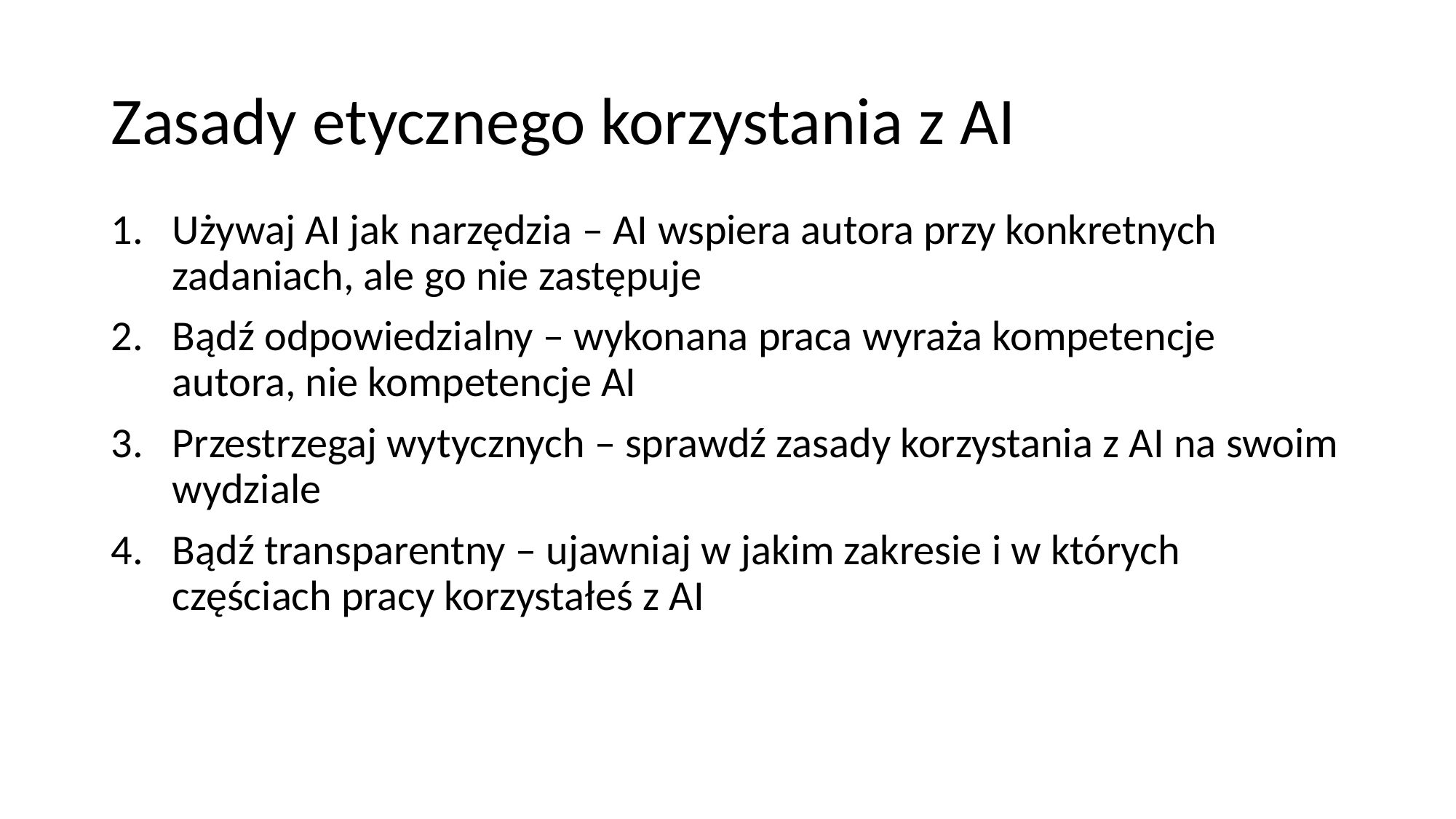

# Zasady etycznego korzystania z AI
Używaj AI jak narzędzia – AI wspiera autora przy konkretnych zadaniach, ale go nie zastępuje
Bądź odpowiedzialny – wykonana praca wyraża kompetencje autora, nie kompetencje AI
Przestrzegaj wytycznych – sprawdź zasady korzystania z AI na swoim wydziale
Bądź transparentny – ujawniaj w jakim zakresie i w których częściach pracy korzystałeś z AI